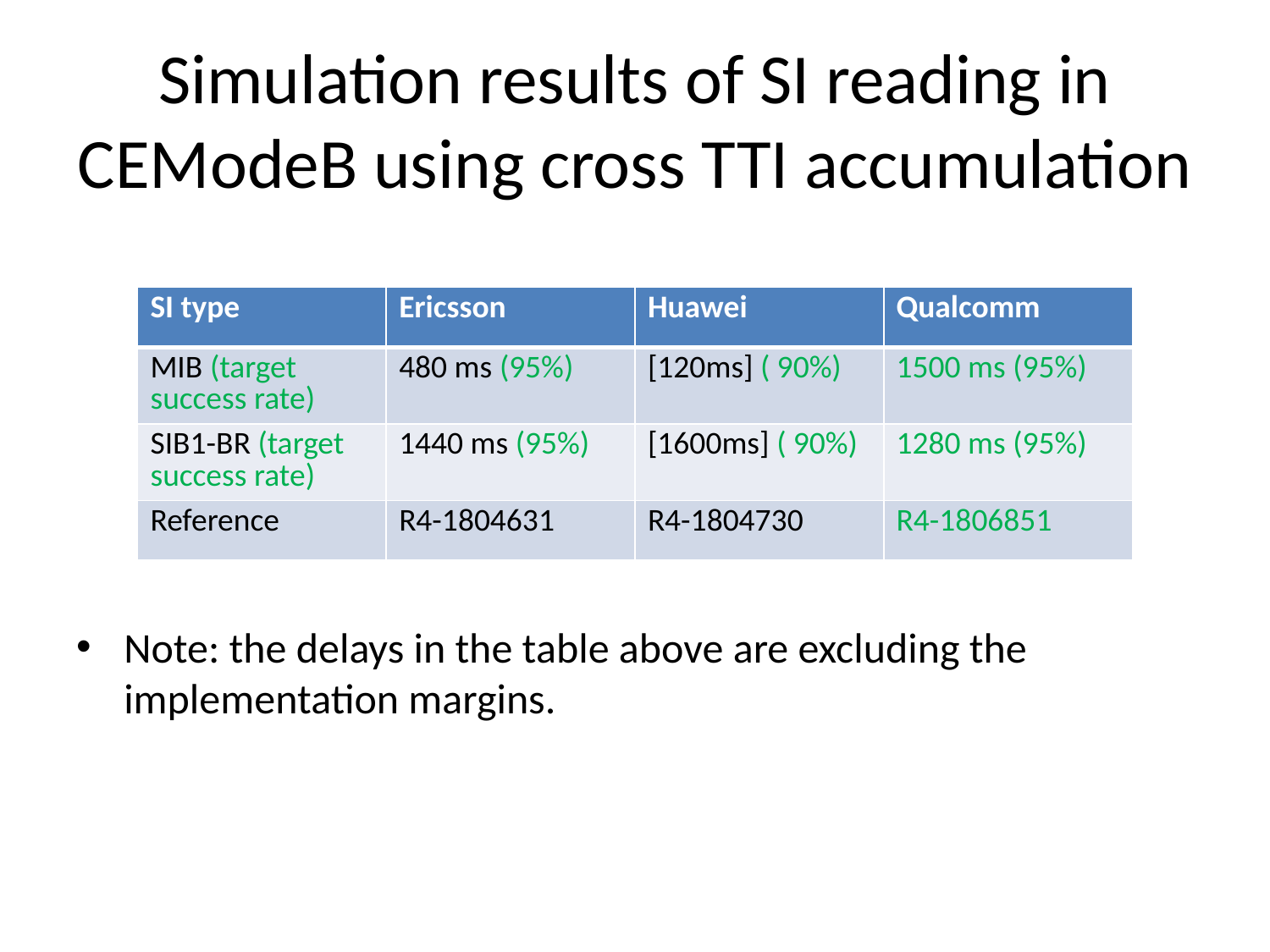

# Simulation results of SI reading in CEModeB using cross TTI accumulation

Note: the delays in the table above are excluding the implementation margins.
| SI type | Ericsson | Huawei | Qualcomm |
| --- | --- | --- | --- |
| MIB (target success rate) | 480 ms (95%) | [120ms] ( 90%) | 1500 ms (95%) |
| SIB1-BR (target success rate) | 1440 ms (95%) | [1600ms] ( 90%) | 1280 ms (95%) |
| Reference | R4-1804631 | R4-1804730 | R4-1806851 |